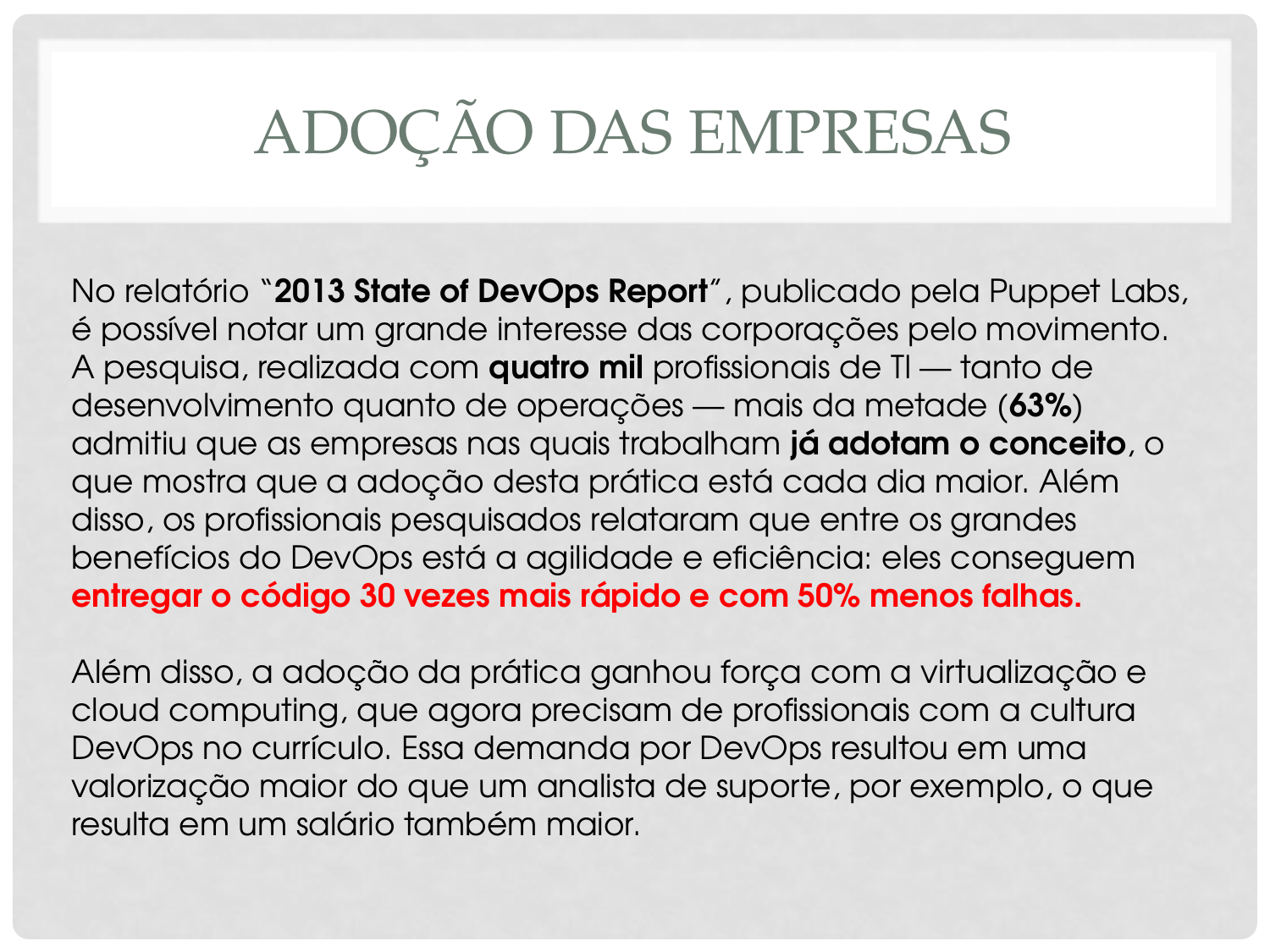

# Adoção das empresas
No relatório “2013 State of DevOps Report”, publicado pela Puppet Labs, é possível notar um grande interesse das corporações pelo movimento. A pesquisa, realizada com quatro mil profissionais de TI — tanto de desenvolvimento quanto de operações — mais da metade (63%) admitiu que as empresas nas quais trabalham já adotam o conceito, o que mostra que a adoção desta prática está cada dia maior. Além disso, os profissionais pesquisados relataram que entre os grandes benefícios do DevOps está a agilidade e eficiência: eles conseguem entregar o código 30 vezes mais rápido e com 50% menos falhas.

Além disso, a adoção da prática ganhou força com a virtualização e cloud computing, que agora precisam de profissionais com a cultura DevOps no currículo. Essa demanda por DevOps resultou em uma valorização maior do que um analista de suporte, por exemplo, o que resulta em um salário também maior.